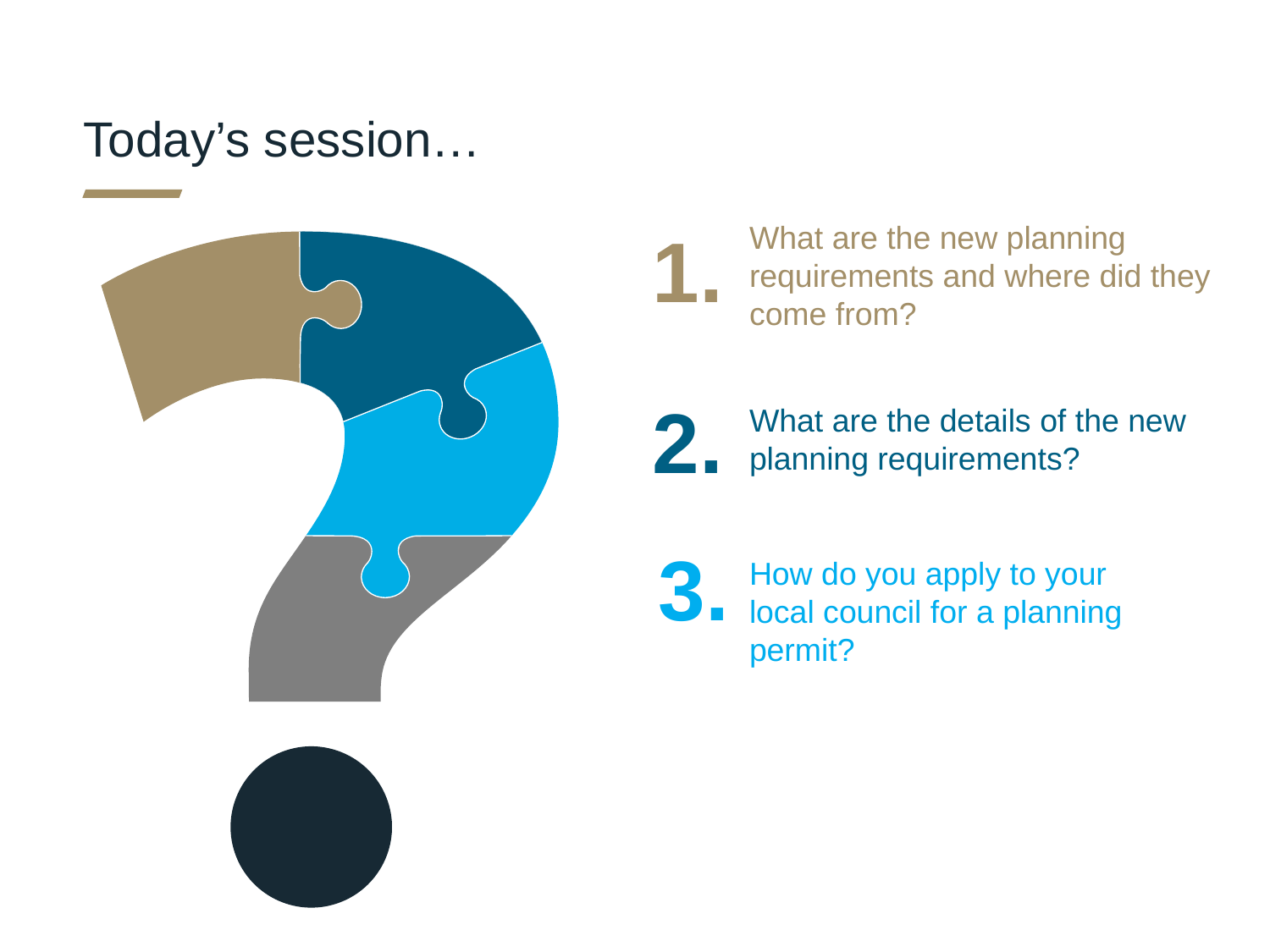

# Today’s session…
1.
What are the new planning requirements and where did they come from?

2.
What are the details of the new planning requirements?
3.
How do you apply to your local council for a planning permit?